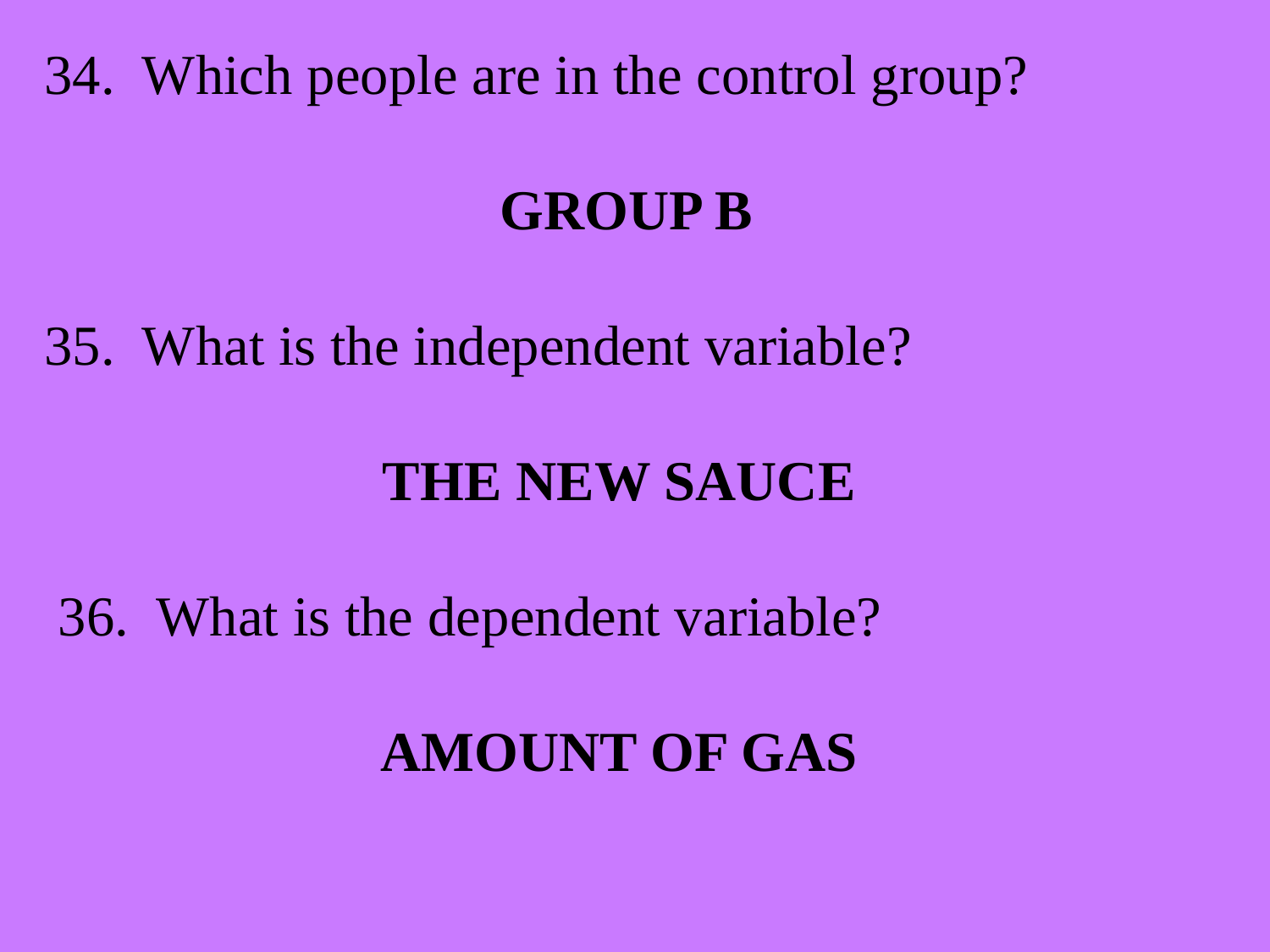

34.  Which people are in the control group?

 GROUP B

35.  What is the independent variable?

THE NEW SAUCE

 36.  What is the dependent variable?

AMOUNT OF GAS